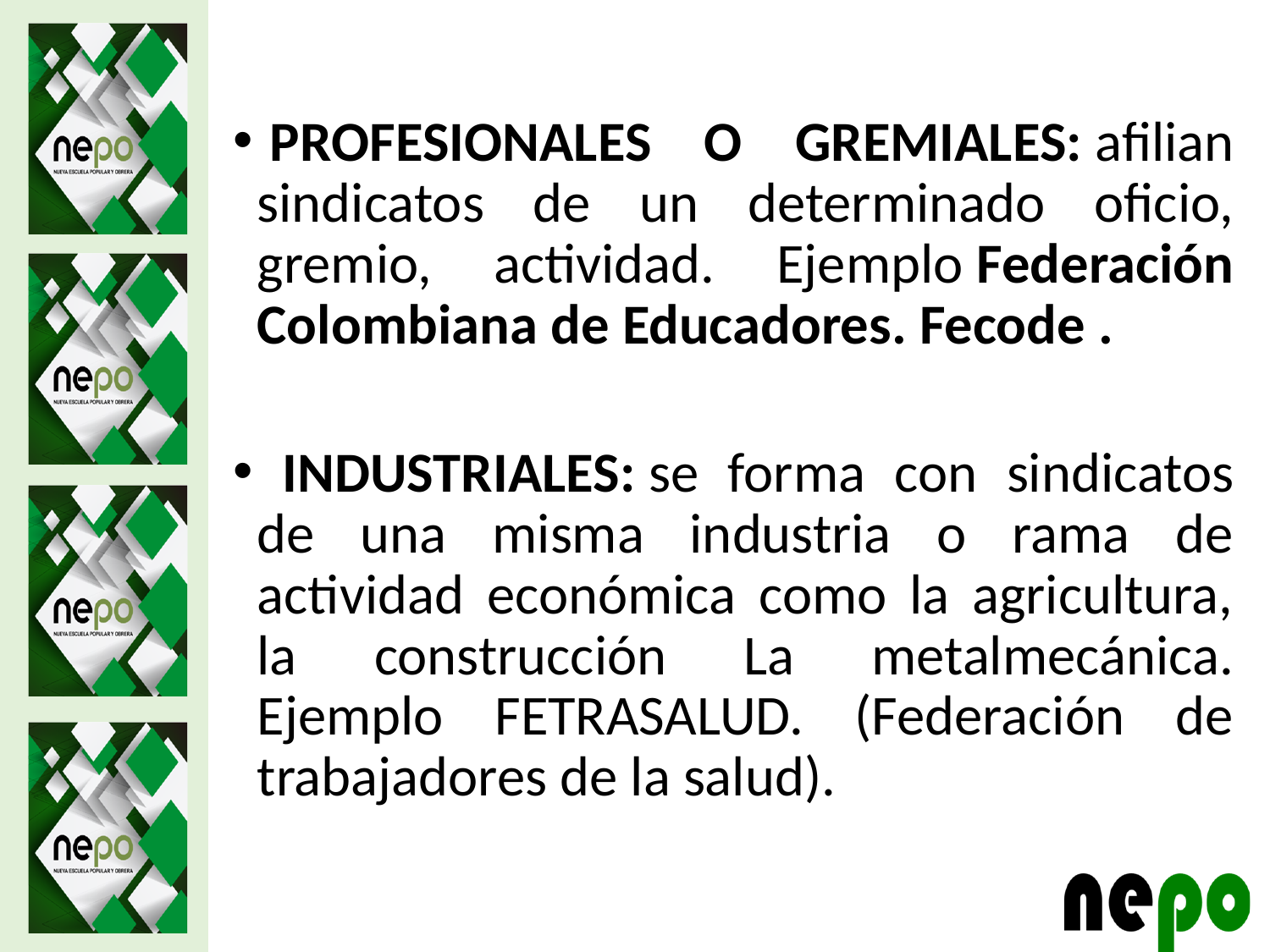

PROFESIONALES O GREMIALES: afilian sindicatos de un determinado oficio, gremio, actividad. Ejemplo Federación Colombiana de Educadores. Fecode .

  INDUSTRIALES: se forma con sindicatos de una misma industria o rama de actividad económica como la agricultura, la construcción La metalmecánica. Ejemplo FETRASALUD. (Federación de trabajadores de la salud).